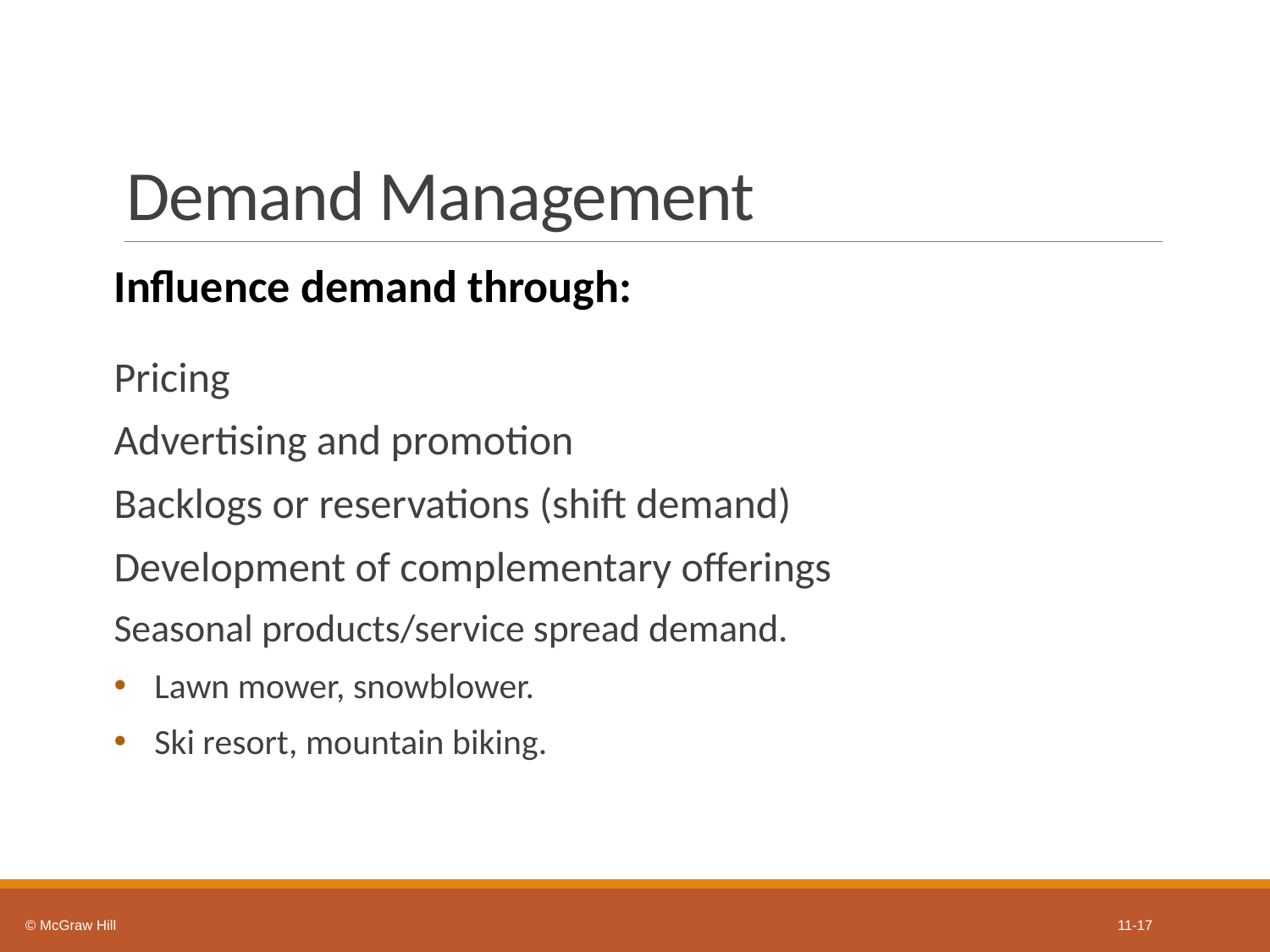

# Demand Management
Influence demand through:
Pricing
Advertising and promotion
Backlogs or reservations (shift demand)
Development of complementary offerings
Seasonal products/service spread demand.
Lawn mower, snowblower.
Ski resort, mountain biking.